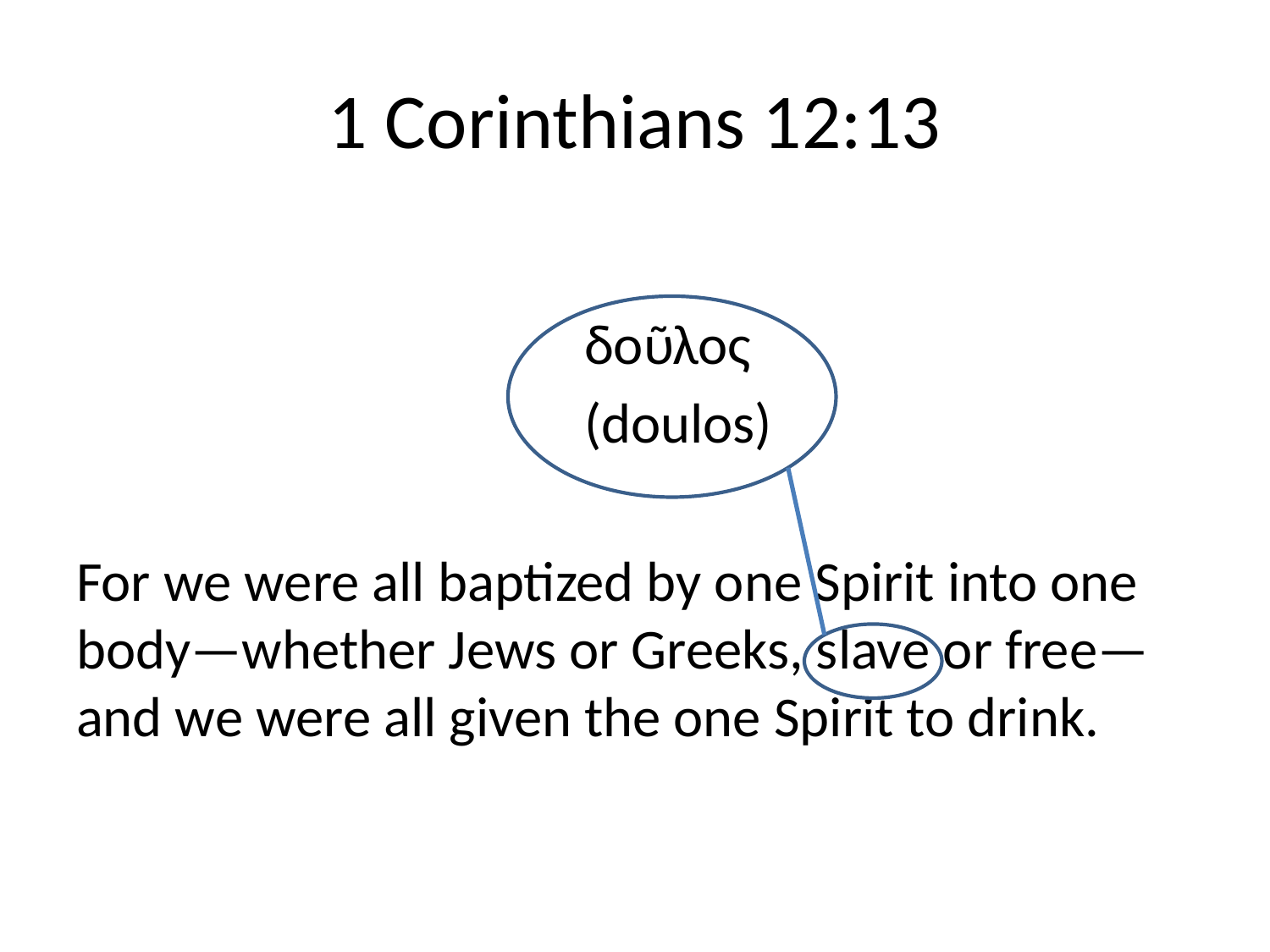

# 1 Corinthians 12:13

				δοῦλος
				(doulos)

For we were all baptized by one Spirit into one body—whether Jews or Greeks, slave or free—and we were all given the one Spirit to drink.